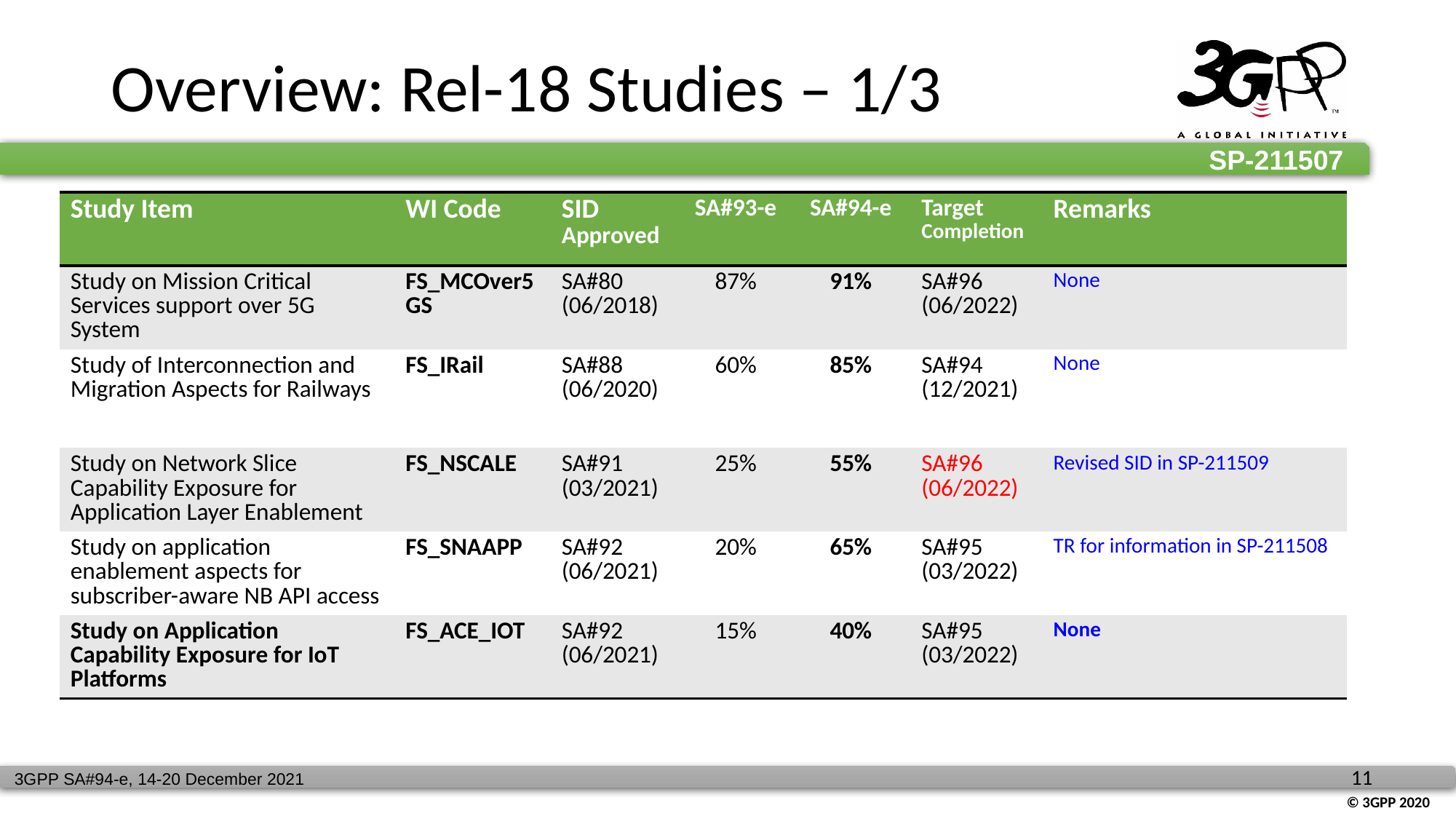

# Overview: Rel-18 Studies – 1/3
| Study Item | WI Code | SID Approved | SA#93-e | SA#94-e | Target Completion | Remarks |
| --- | --- | --- | --- | --- | --- | --- |
| Study on Mission Critical Services support over 5G System | FS\_MCOver5GS | SA#80 (06/2018) | 87% | 91% | SA#96 (06/2022) | None |
| Study of Interconnection and Migration Aspects for Railways | FS\_IRail | SA#88 (06/2020) | 60% | 85% | SA#94 (12/2021) | None |
| Study on Network Slice Capability Exposure for Application Layer Enablement | FS\_NSCALE | SA#91 (03/2021) | 25% | 55% | SA#96 (06/2022) | Revised SID in SP-211509 |
| Study on application enablement aspects for subscriber-aware NB API access | FS\_SNAAPP | SA#92 (06/2021) | 20% | 65% | SA#95 (03/2022) | TR for information in SP-211508 |
| Study on Application Capability Exposure for IoT Platforms | FS\_ACE\_IOT | SA#92 (06/2021) | 15% | 40% | SA#95 (03/2022) | None |